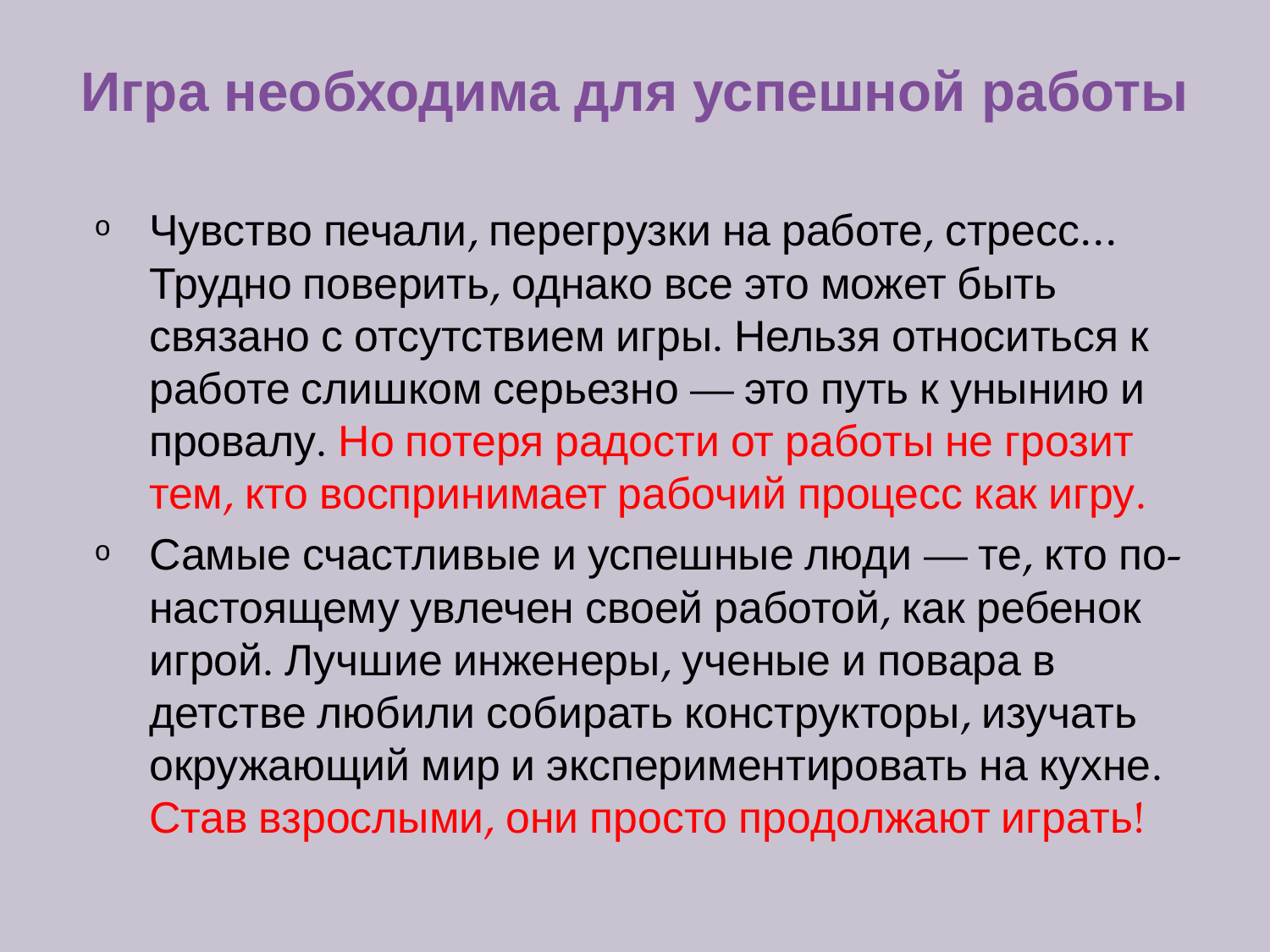

# Игра необходима для успешной работы
Чувство печали, перегрузки на работе, стресс… Трудно поверить, однако все это может быть связано с отсутствием игры. Нельзя относиться к работе слишком серьезно — это путь к унынию и провалу. Но потеря радости от работы не грозит тем, кто воспринимает рабочий процесс как игру.
Самые счастливые и успешные люди — те, кто по-настоящему увлечен своей работой, как ребенок игрой. Лучшие инженеры, ученые и повара в детстве любили собирать конструкторы, изучать окружающий мир и экспериментировать на кухне. Став взрослыми, они просто продолжают играть!